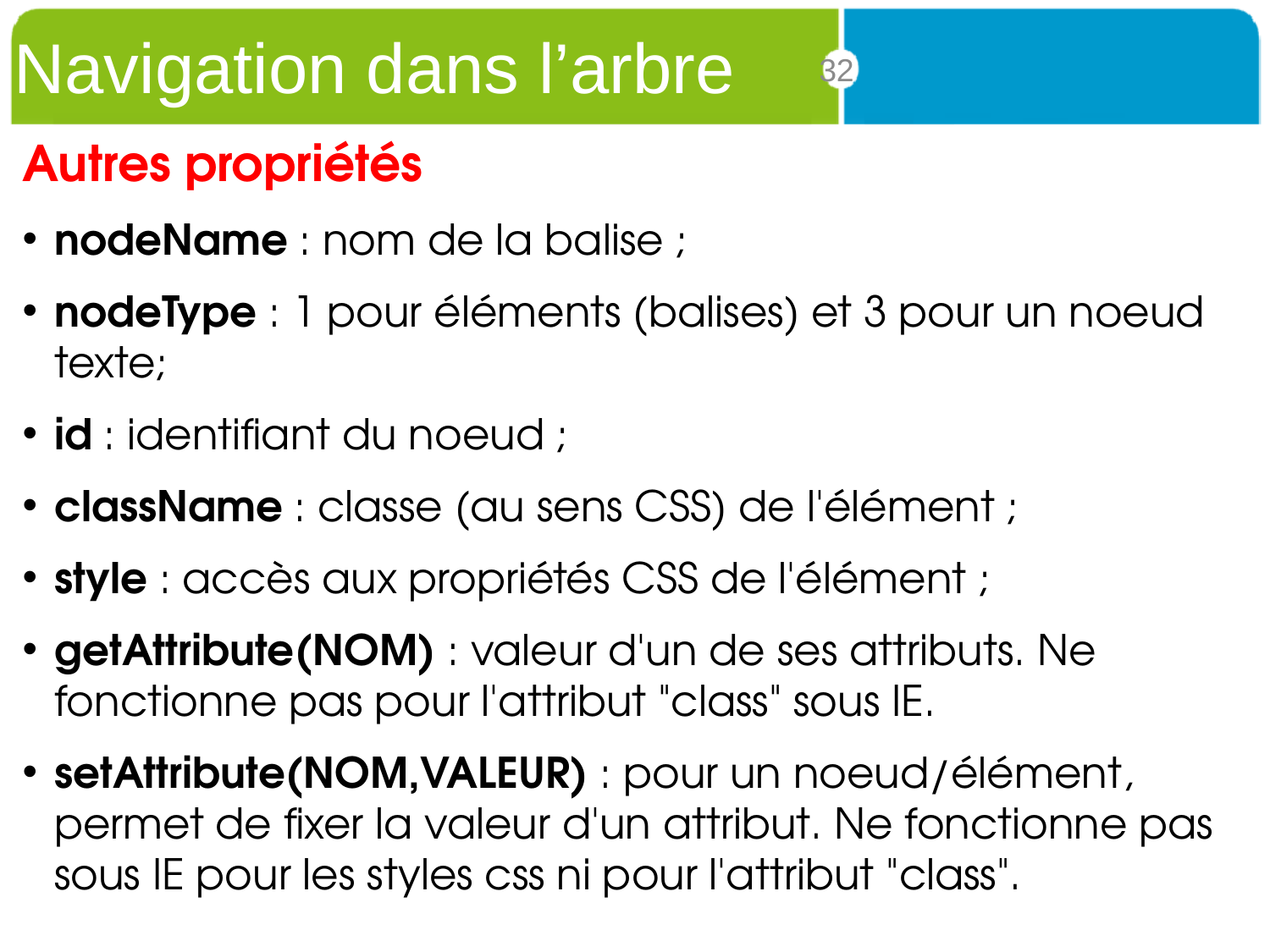

# Navigation dans l’arbre
32
Autres propriétés
nodeName : nom de la balise ;
nodeType : 1 pour éléments (balises) et 3 pour un noeud texte;
id : identifiant du noeud ;
className : classe (au sens CSS) de l'élément ;
style : accès aux propriétés CSS de l'élément ;
getAttribute(NOM) : valeur d'un de ses attributs. Ne fonctionne pas pour l'attribut "class" sous IE.
setAttribute(NOM,VALEUR) : pour un noeud/élément, permet de fixer la valeur d'un attribut. Ne fonctionne pas sous IE pour les styles css ni pour l'attribut "class".